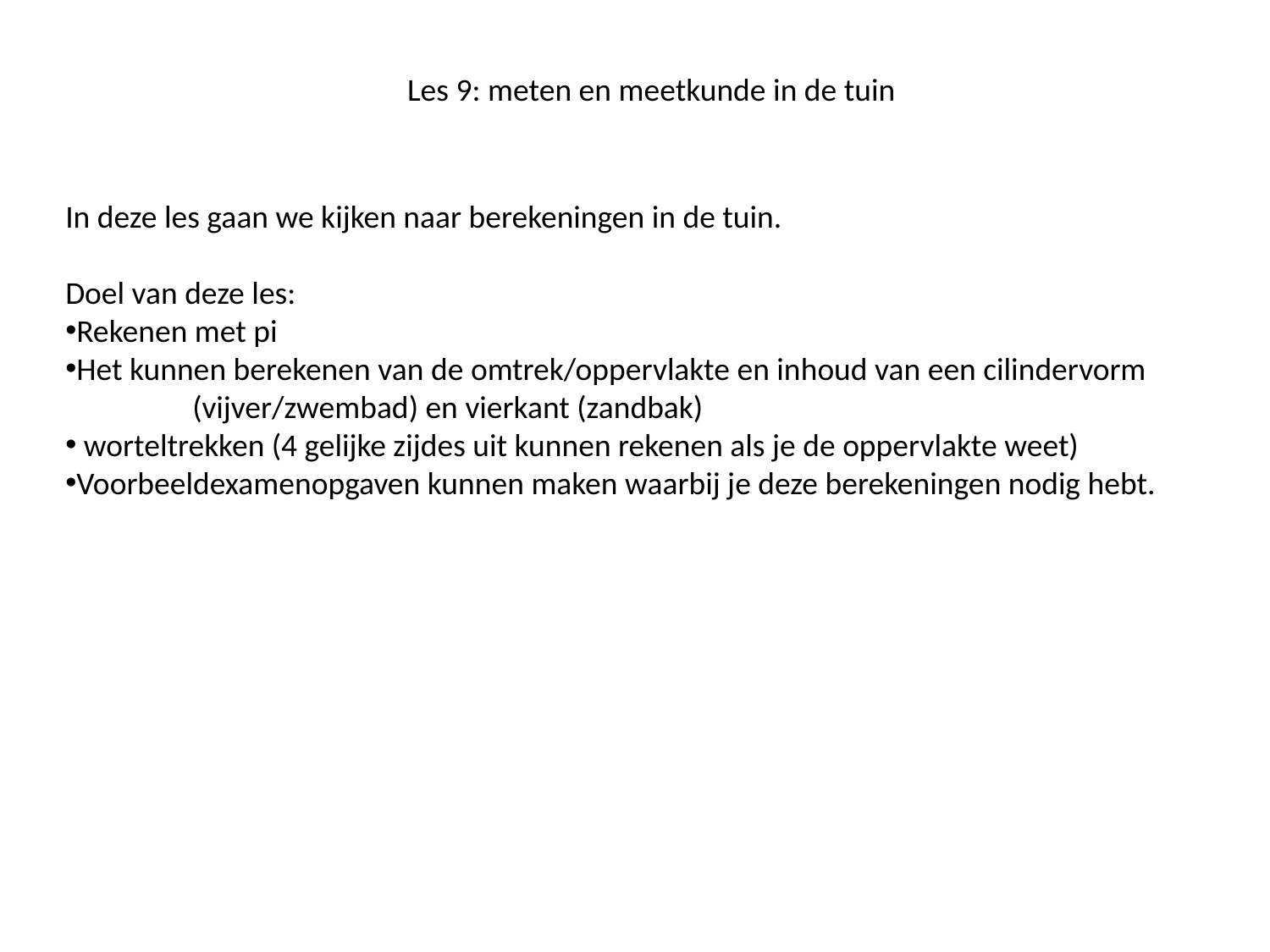

Les 9: meten en meetkunde in de tuin
In deze les gaan we kijken naar berekeningen in de tuin.

Doel van deze les:
Rekenen met pi
Het kunnen berekenen van de omtrek/oppervlakte en inhoud van een cilindervorm 	(vijver/zwembad) en vierkant (zandbak)
 worteltrekken (4 gelijke zijdes uit kunnen rekenen als je de oppervlakte weet)
Voorbeeldexamenopgaven kunnen maken waarbij je deze berekeningen nodig hebt.